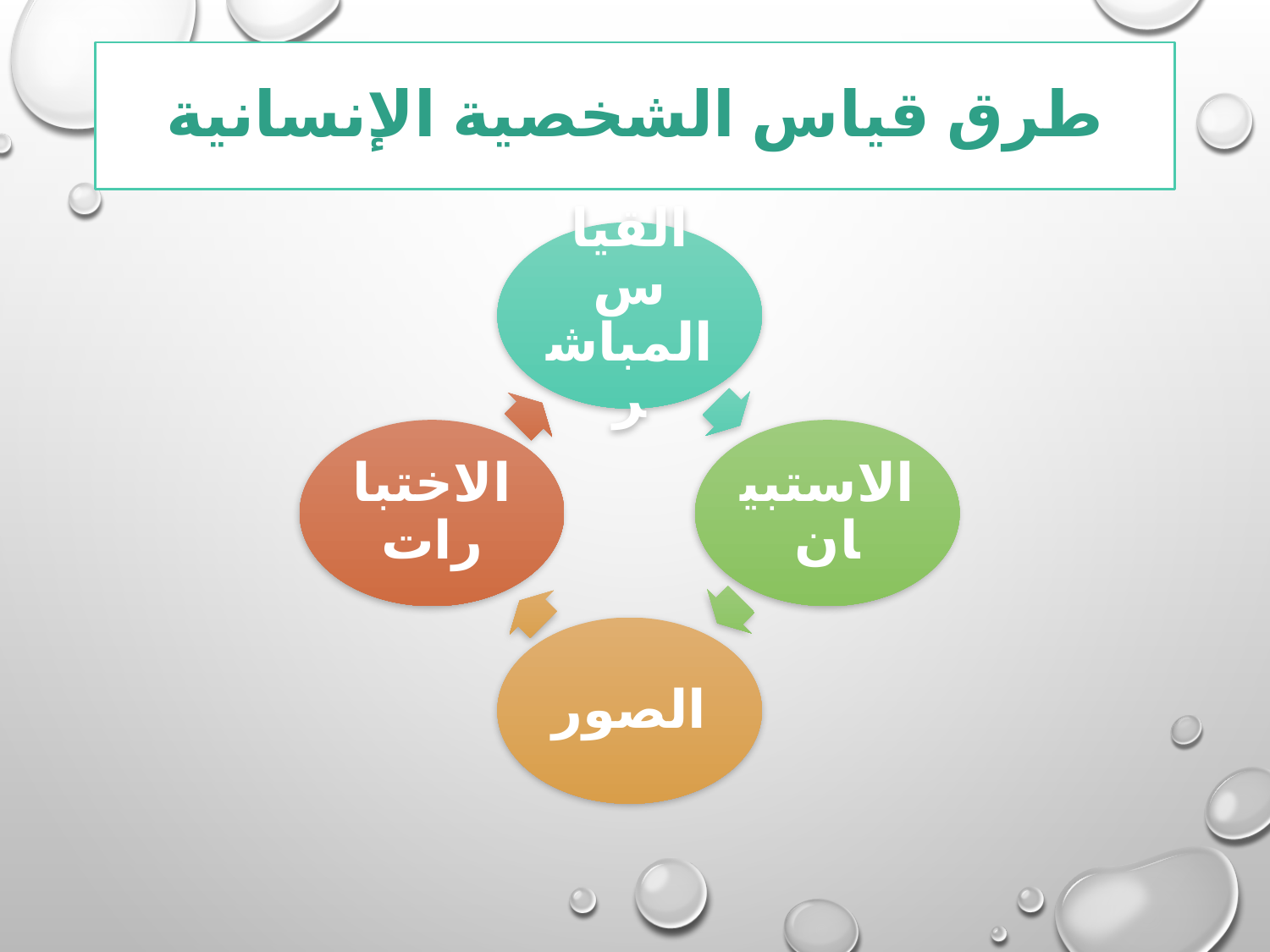

# طرق قياس الشخصية الإنسانية
القياس المباشر

الاستبيان

الصور

الاختبارات